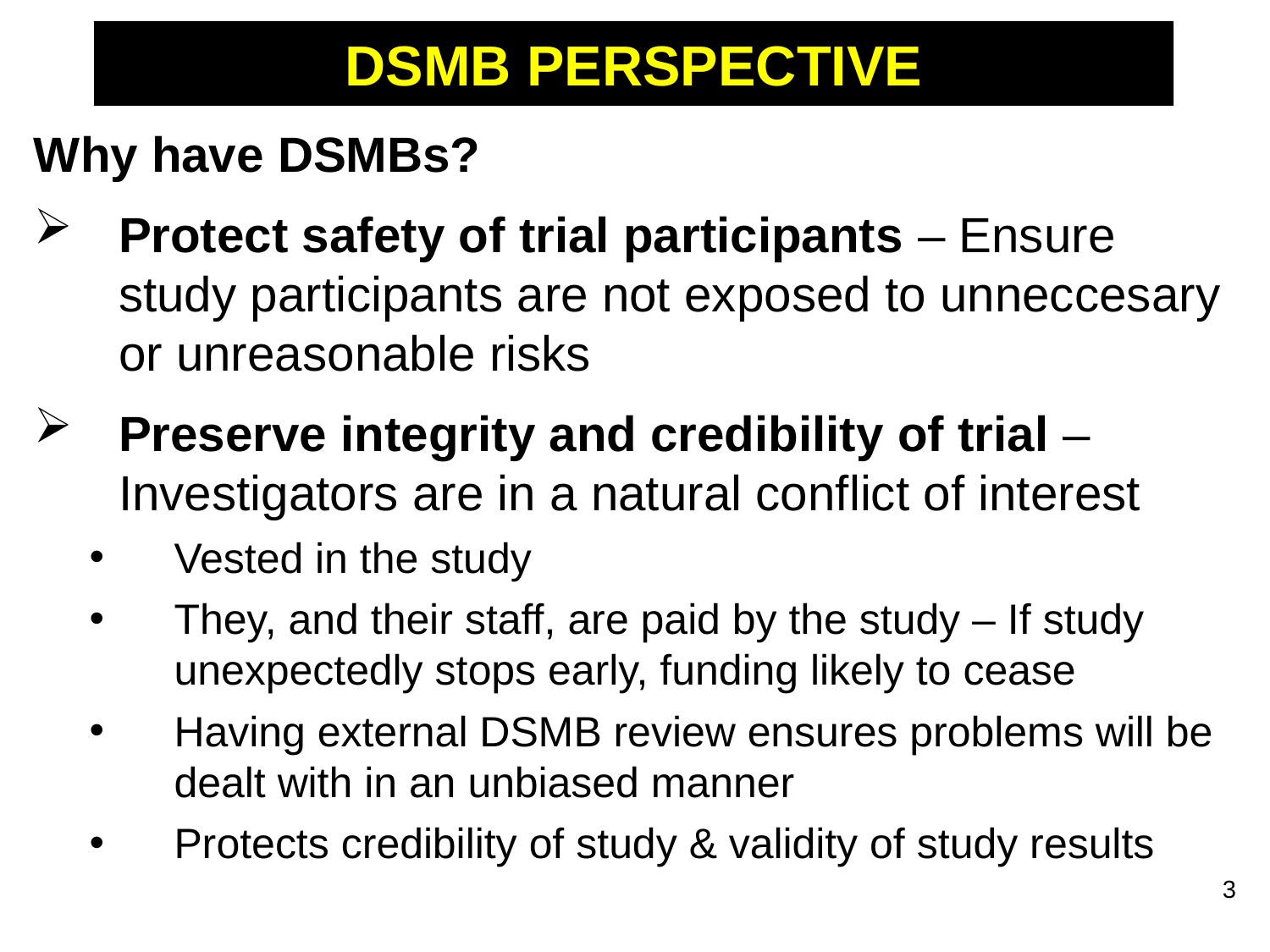

# DSMB PERSPECTIVE
Why have DSMBs?
Protect safety of trial participants – Ensure study participants are not exposed to unneccesary or unreasonable risks
Preserve integrity and credibility of trial – Investigators are in a natural conflict of interest
Vested in the study
They, and their staff, are paid by the study – If study unexpectedly stops early, funding likely to cease
Having external DSMB review ensures problems will be dealt with in an unbiased manner
Protects credibility of study & validity of study results
3